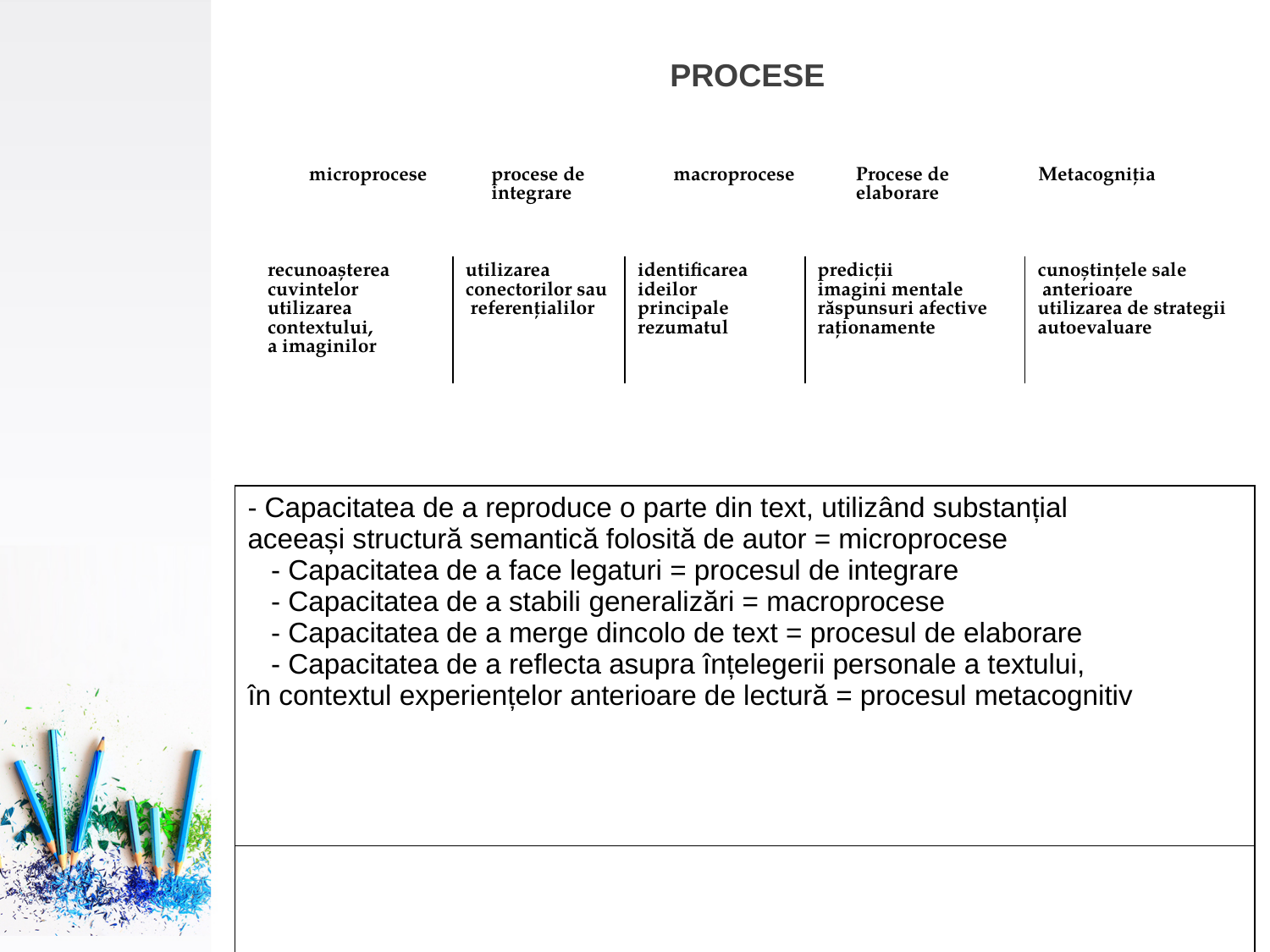

# PROCESE
| microprocese | procese de integrare | macroprocese | Procese de elaborare | Metacogniția |
| --- | --- | --- | --- | --- |
| recunoașterea cuvintelor utilizarea contextului, a imaginilor | utilizarea conectorilor sau referențialilor | identificarea ideilor principale rezumatul | predicții imagini mentale răspunsuri afective raționamente | cunoștințele sale anterioare utilizarea de strategii autoevaluare |
| --- | --- | --- | --- | --- |
| - Capacitatea de a reproduce o parte din text, utilizând substanțial aceeași structură semantică folosită de autor = microprocese - Capacitatea de a face legaturi = procesul de integrare - Capacitatea de a stabili generalizări = macroprocese - Capacitatea de a merge dincolo de text = procesul de elaborare - Capacitatea de a reflecta asupra înțelegerii personale a textului, în contextul experiențelor anterioare de lectură = procesul metacognitiv |
| --- |
|  |